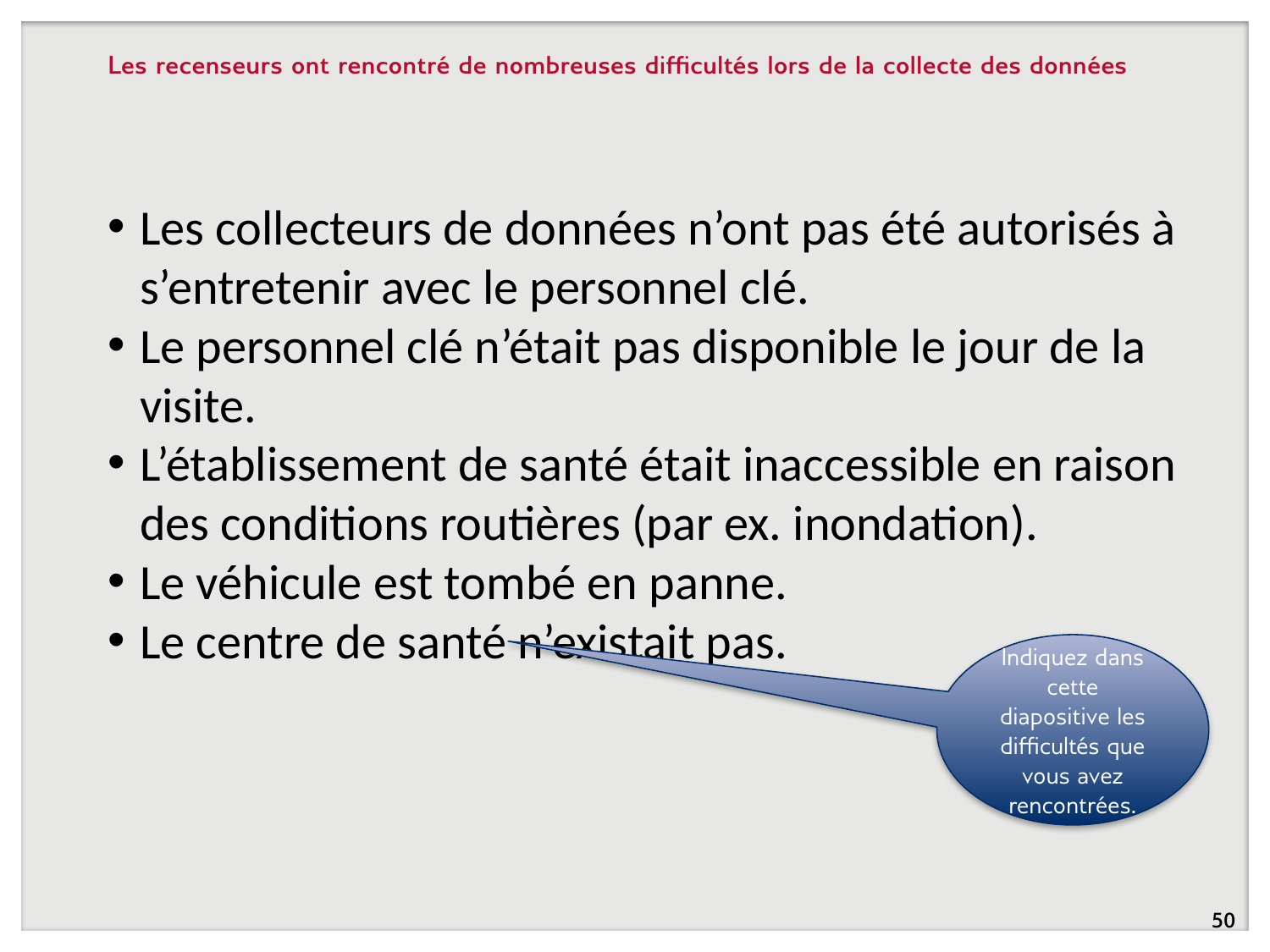

# Les recenseurs ont rencontré de nombreuses difficultés lors de la collecte des données
Les collecteurs de données n’ont pas été autorisés à s’entretenir avec le personnel clé.
Le personnel clé n’était pas disponible le jour de la visite.
L’établissement de santé était inaccessible en raison des conditions routières (par ex. inondation).
Le véhicule est tombé en panne.
Le centre de santé n’existait pas.
Indiquez dans cette diapositive les difficultés que vous avez rencontrées.
50